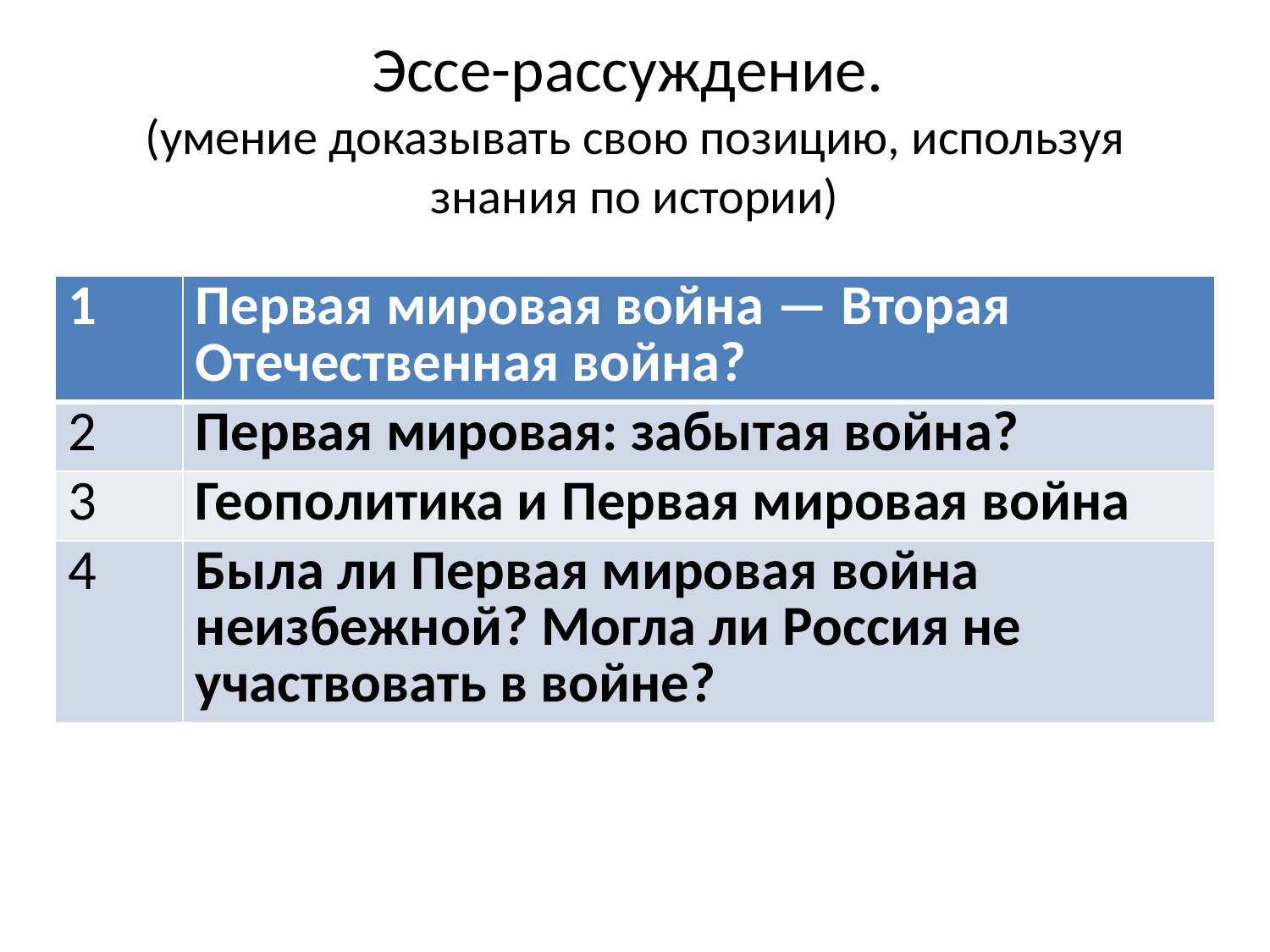

# Эссе-рассуждение. (умение доказывать свою позицию, используя знания по истории)
| 1 | Первая мировая война — Вторая Отечественная война? |
| --- | --- |
| 2 | Первая мировая: забытая война? |
| 3 | Геополитика и Первая мировая война |
| 4 | Была ли Первая мировая война неизбежной? Могла ли Россия не участвовать в войне? |